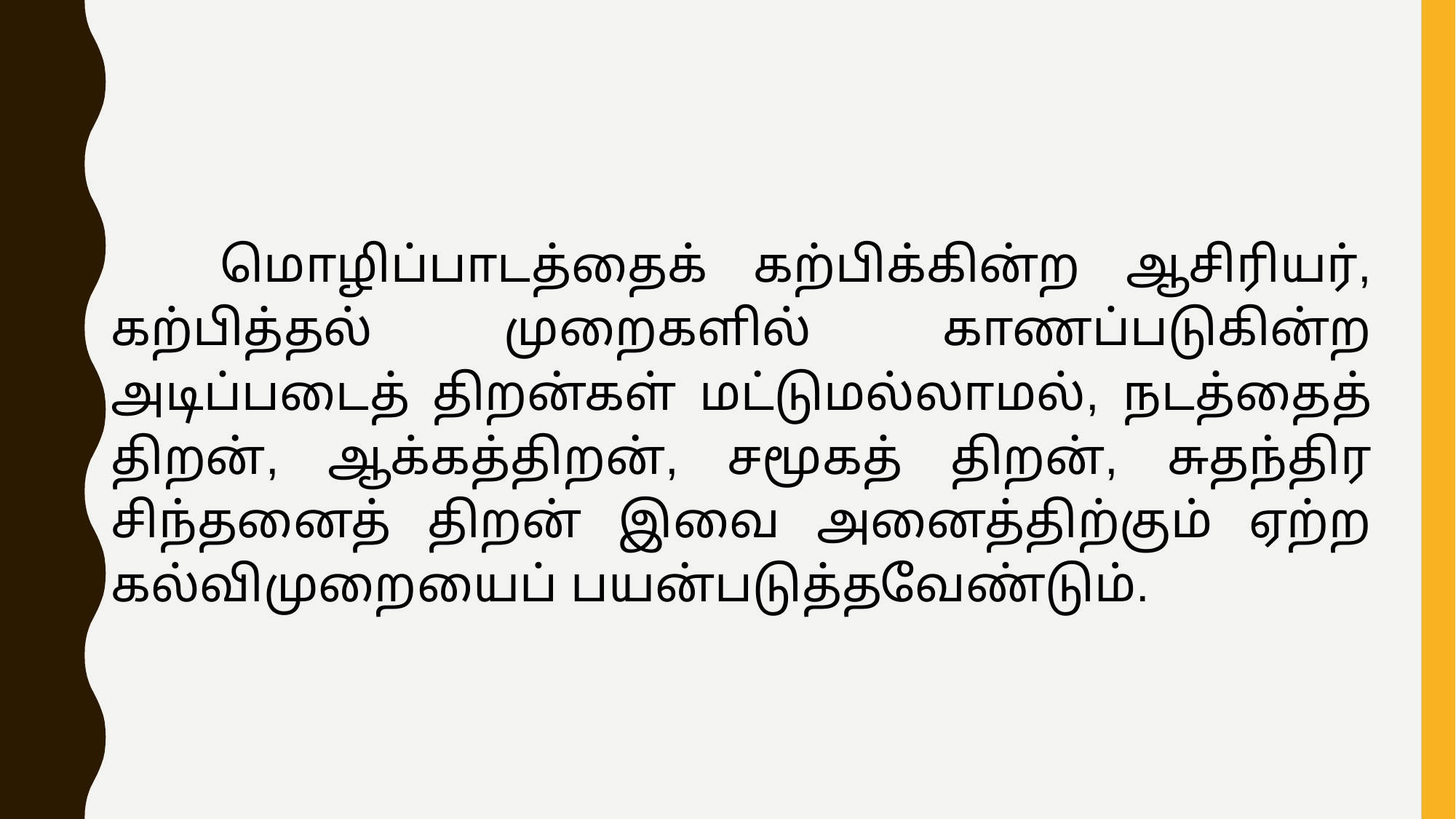

மொழிப்பாடத்தைக் கற்பிக்கின்ற ஆசிரியர், கற்பித்தல் முறைகளில் காணப்படுகின்ற அடிப்படைத் திறன்கள் மட்டுமல்லாமல், நடத்தைத் திறன், ஆக்கத்திறன், சமூகத் திறன், சுதந்திர சிந்தனைத் திறன் இவை அனைத்திற்கும் ஏற்ற கல்விமுறையைப் பயன்படுத்தவேண்டும்.